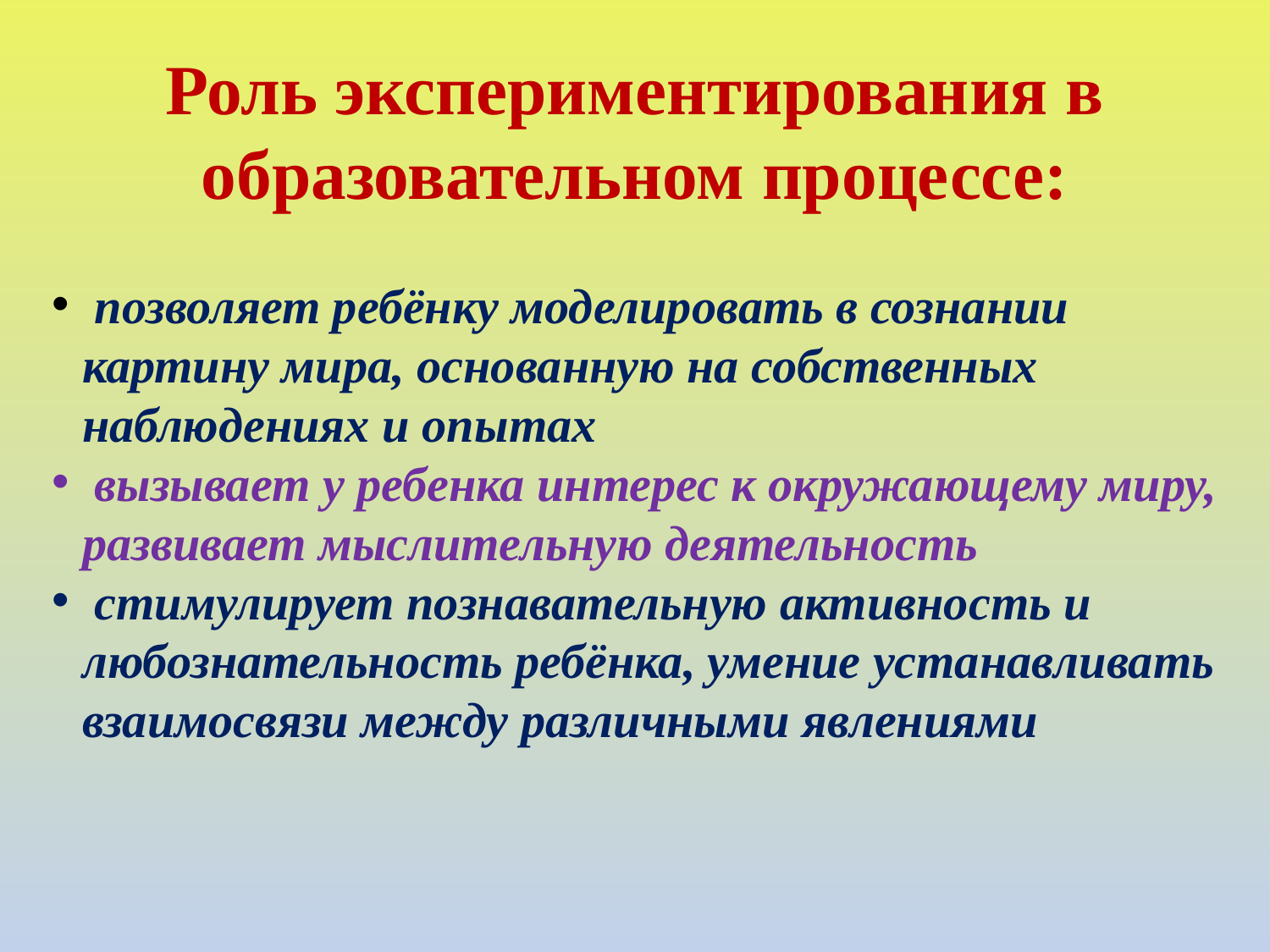

Роль экспериментирования в образовательном процессе:

 позволяет ребёнку моделировать в сознании картину мира, основанную на собственных наблюдениях и опытах
 вызывает у ребенка интерес к окружающему миру, развивает мыслительную деятельность
 стимулирует познавательную активность и любознательность ребёнка, умение устанавливать взаимосвязи между различными явлениями